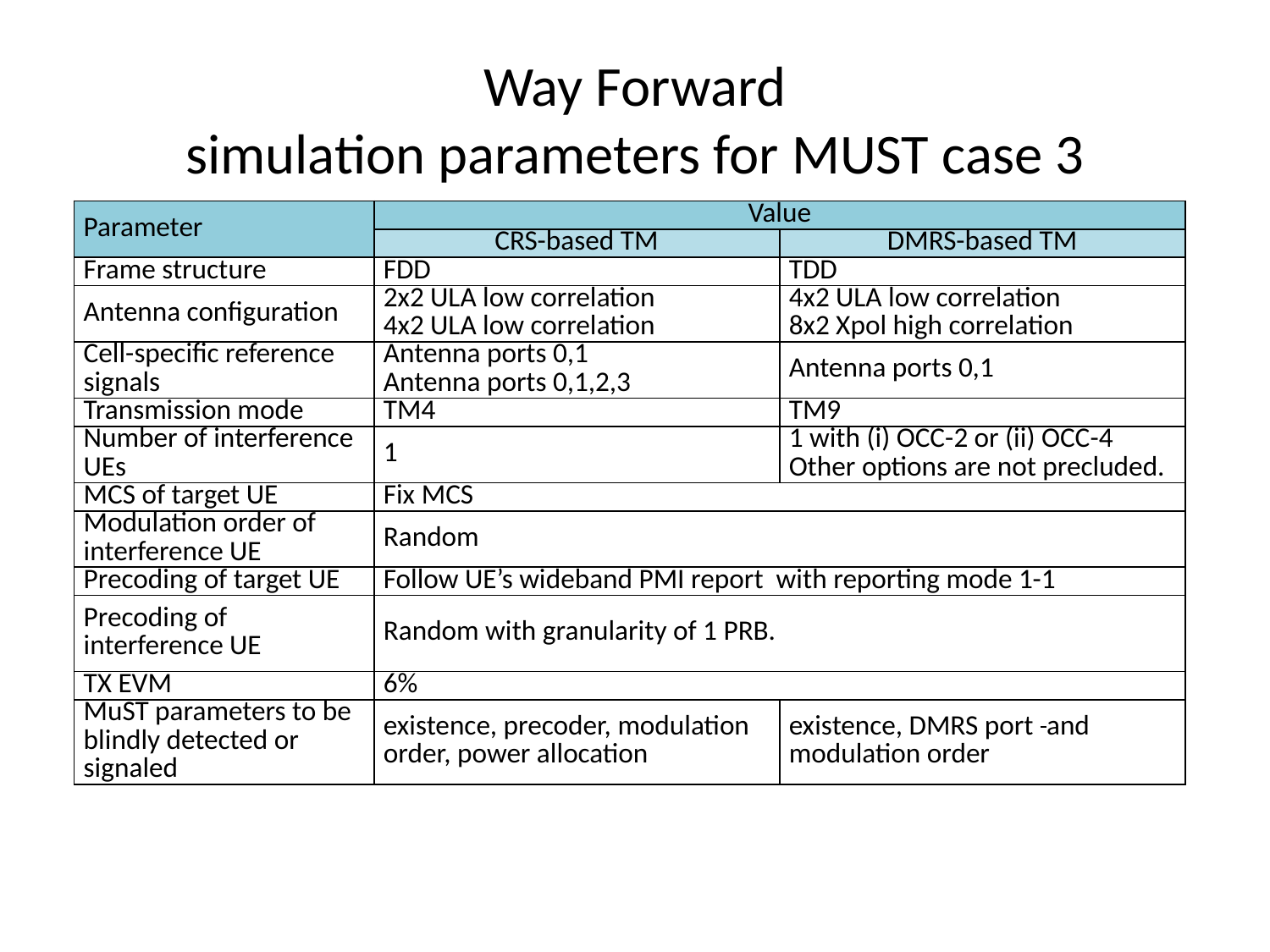

# Way Forward simulation parameters for MUST case 3
| Parameter | Value |  |
| --- | --- | --- |
|  | CRS-based TM | DMRS-based TM |
| Frame structure | FDD | TDD |
| Antenna configuration | 2x2 ULA low correlation 4x2 ULA low correlation | 4x2 ULA low correlation 8x2 Xpol high correlation |
| Cell-specific reference signals | Antenna ports 0,1 Antenna ports 0,1,2,3 | Antenna ports 0,1 |
| Transmission mode | TM4 | TM9 |
| Number of interference UEs | 1 | 1 with (i) OCC-2 or (ii) OCC-4 Other options are not precluded. |
| MCS of target UE | Fix MCS |  |
| Modulation order of interference UE | Random |  |
| Precoding of target UE | Follow UE’s wideband PMI report with reporting mode 1-1 |  |
| Precoding of interference UE | Random with granularity of 1 PRB. |  |
| TX EVM | 6% |  |
| MuST parameters to be blindly detected or signaled | existence, precoder, modulation order, power allocation | existence, DMRS port and modulation order |